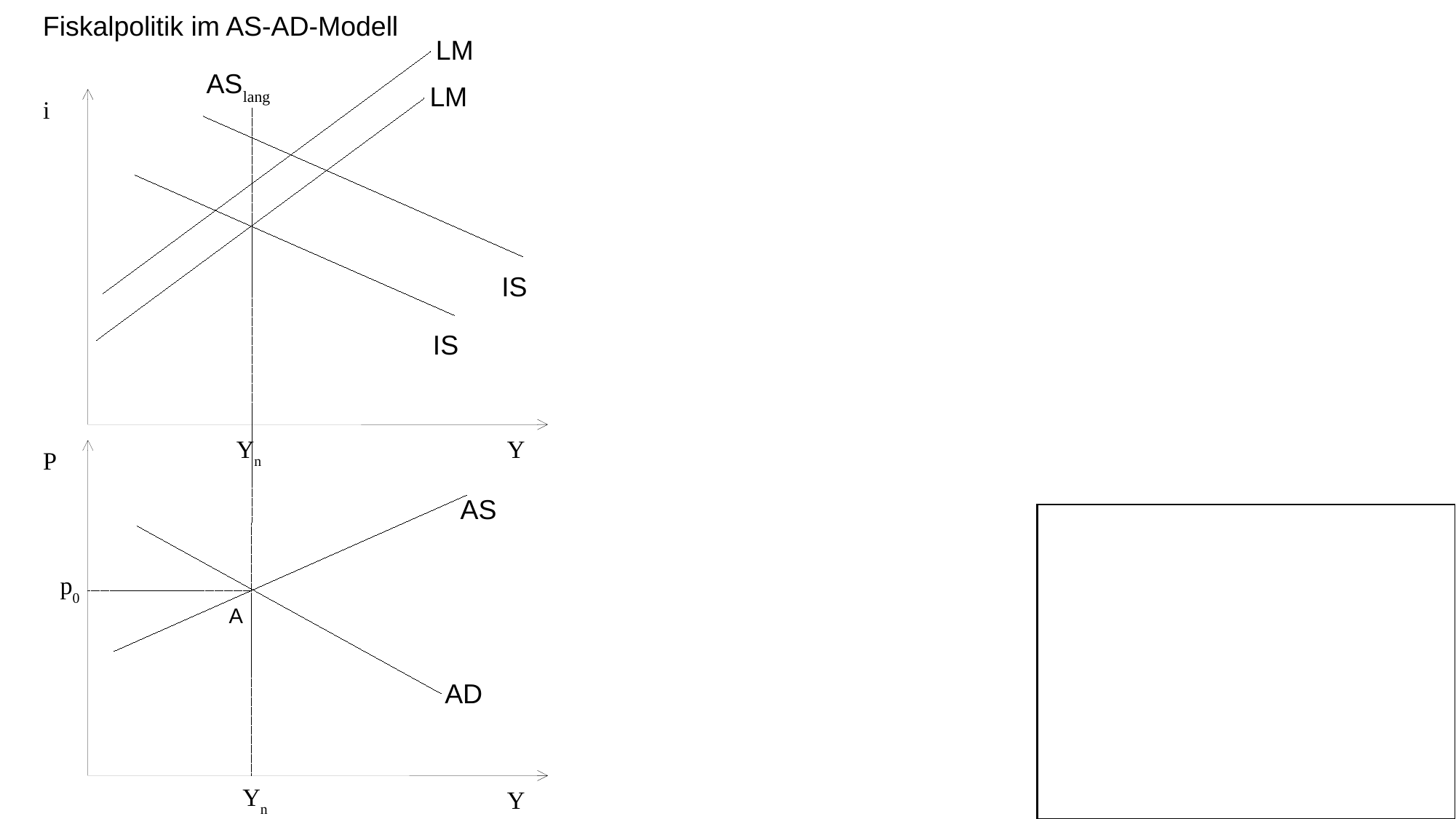

Fiskalpolitik im AS-AD-Modell
LM

ASlang
LM

i

IS
IS

Yn
Y

P
AS

p0

A
AD

Yn
Y